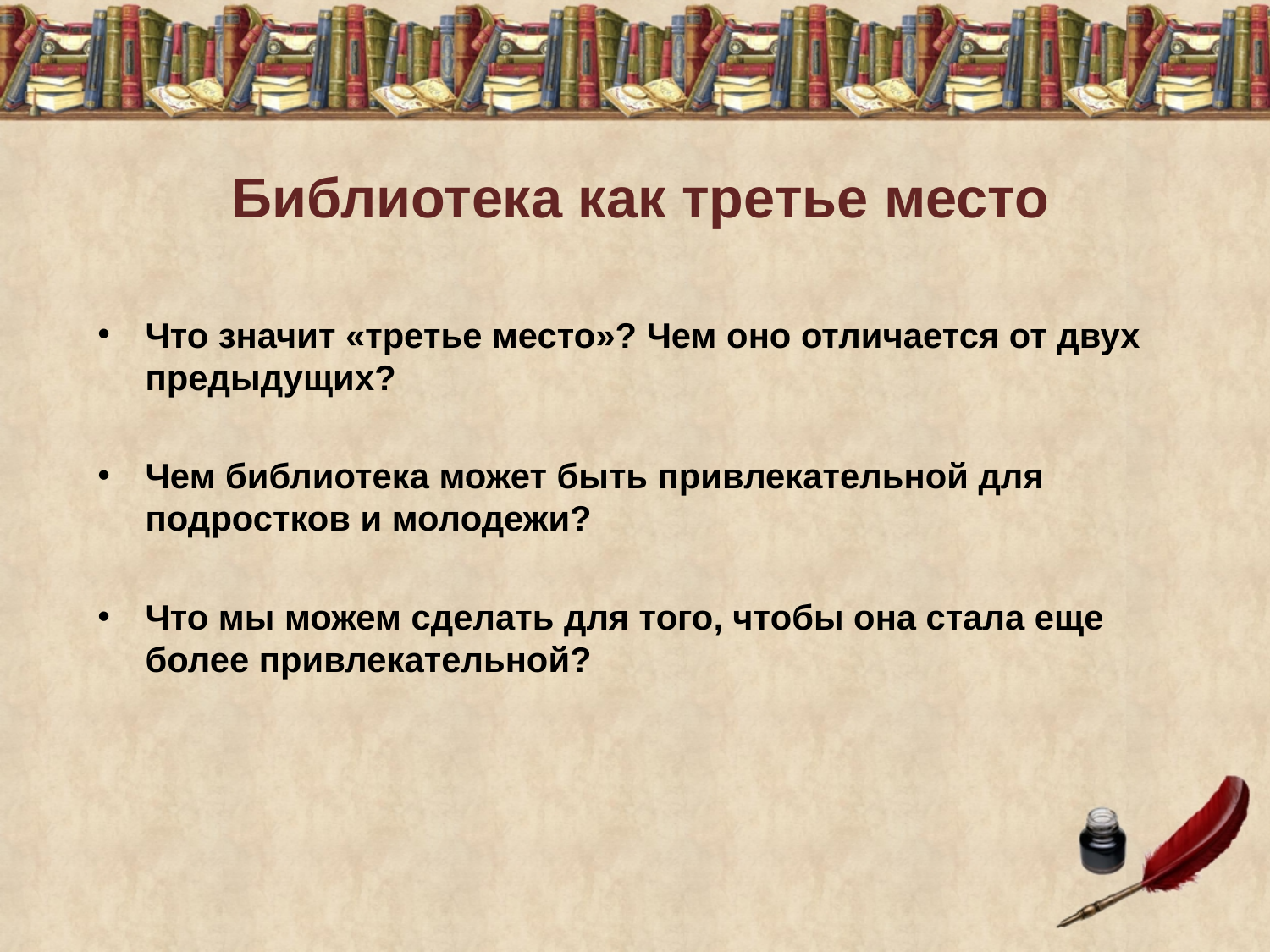

# Библиотека как третье место
Что значит «третье место»? Чем оно отличается от двух предыдущих?

Чем библиотека может быть привлекательной для подростков и молодежи?

Что мы можем сделать для того, чтобы она стала еще более привлекательной?